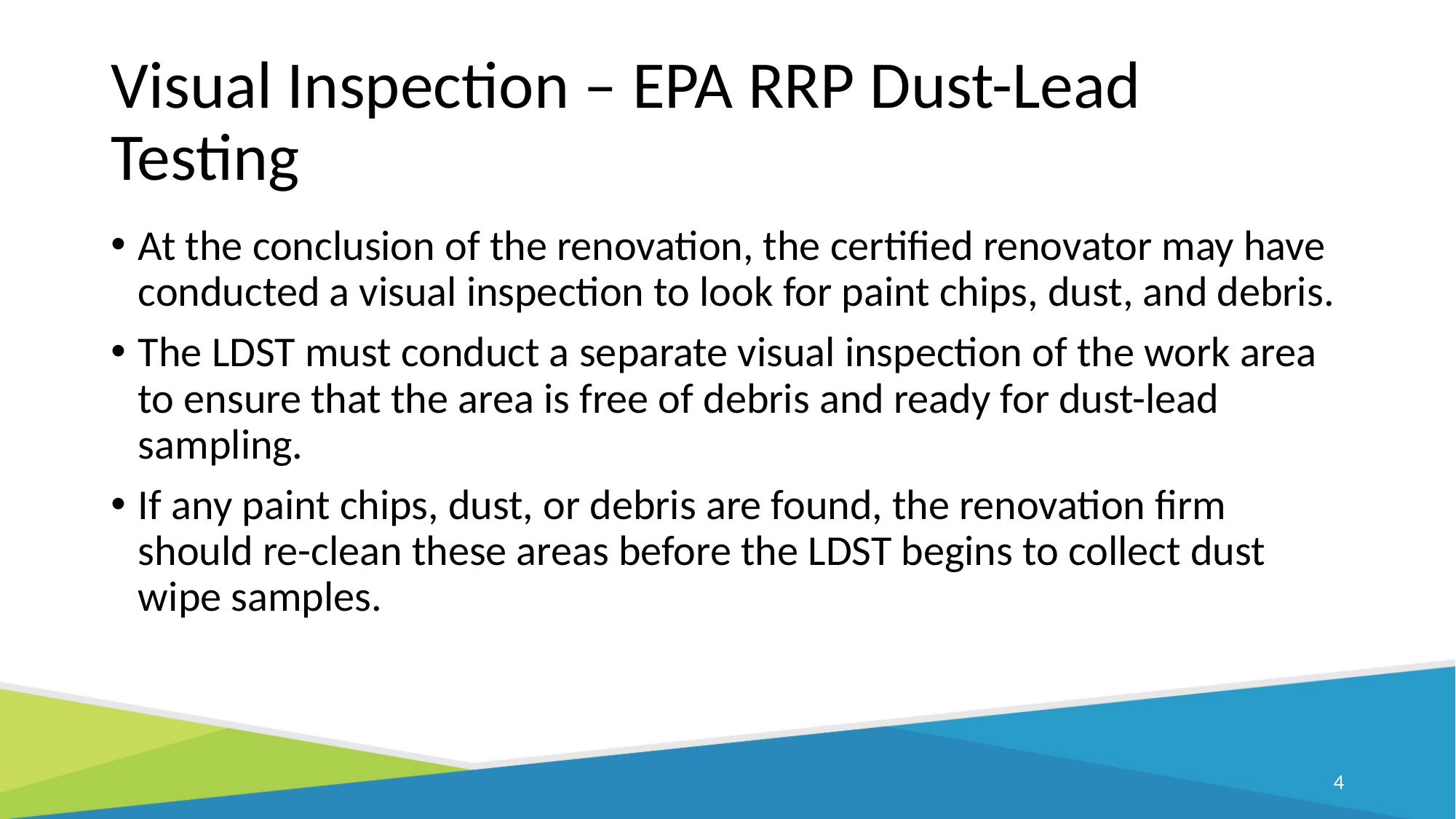

# Visual Inspection – EPA RRP Dust-Lead Testing
At the conclusion of the renovation, the certified renovator may have conducted a visual inspection to look for paint chips, dust, and debris.
The LDST must conduct a separate visual inspection of the work area to ensure that the area is free of debris and ready for dust-lead sampling.
If any paint chips, dust, or debris are found, the renovation firm should re-clean these areas before the LDST begins to collect dust wipe samples.

4